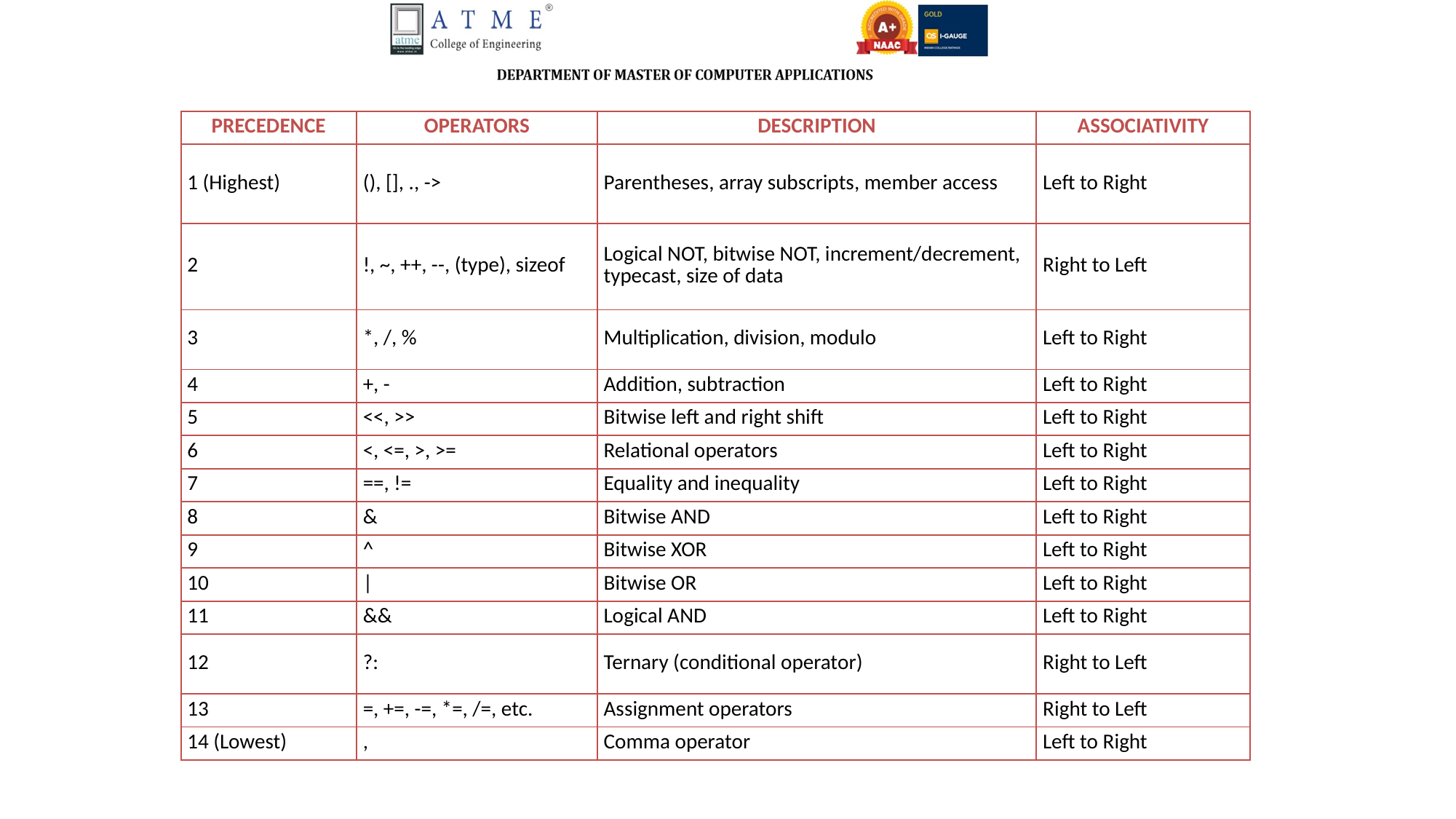

| PRECEDENCE | OPERATORS | DESCRIPTION | ASSOCIATIVITY |
| --- | --- | --- | --- |
| 1 (Highest) | (), [], ., -> | Parentheses, array subscripts, member access | Left to Right |
| 2 | !, ~, ++, --, (type), sizeof | Logical NOT, bitwise NOT, increment/decrement, typecast, size of data | Right to Left |
| 3 | \*, /, % | Multiplication, division, modulo | Left to Right |
| 4 | +, - | Addition, subtraction | Left to Right |
| 5 | <<, >> | Bitwise left and right shift | Left to Right |
| 6 | <, <=, >, >= | Relational operators | Left to Right |
| 7 | ==, != | Equality and inequality | Left to Right |
| 8 | & | Bitwise AND | Left to Right |
| 9 | ^ | Bitwise XOR | Left to Right |
| 10 | | | Bitwise OR | Left to Right |
| 11 | && | Logical AND | Left to Right |
| 12 | ?: | Ternary (conditional operator) | Right to Left |
| 13 | =, +=, -=, \*=, /=, etc. | Assignment operators | Right to Left |
| 14 (Lowest) | , | Comma operator | Left to Right |